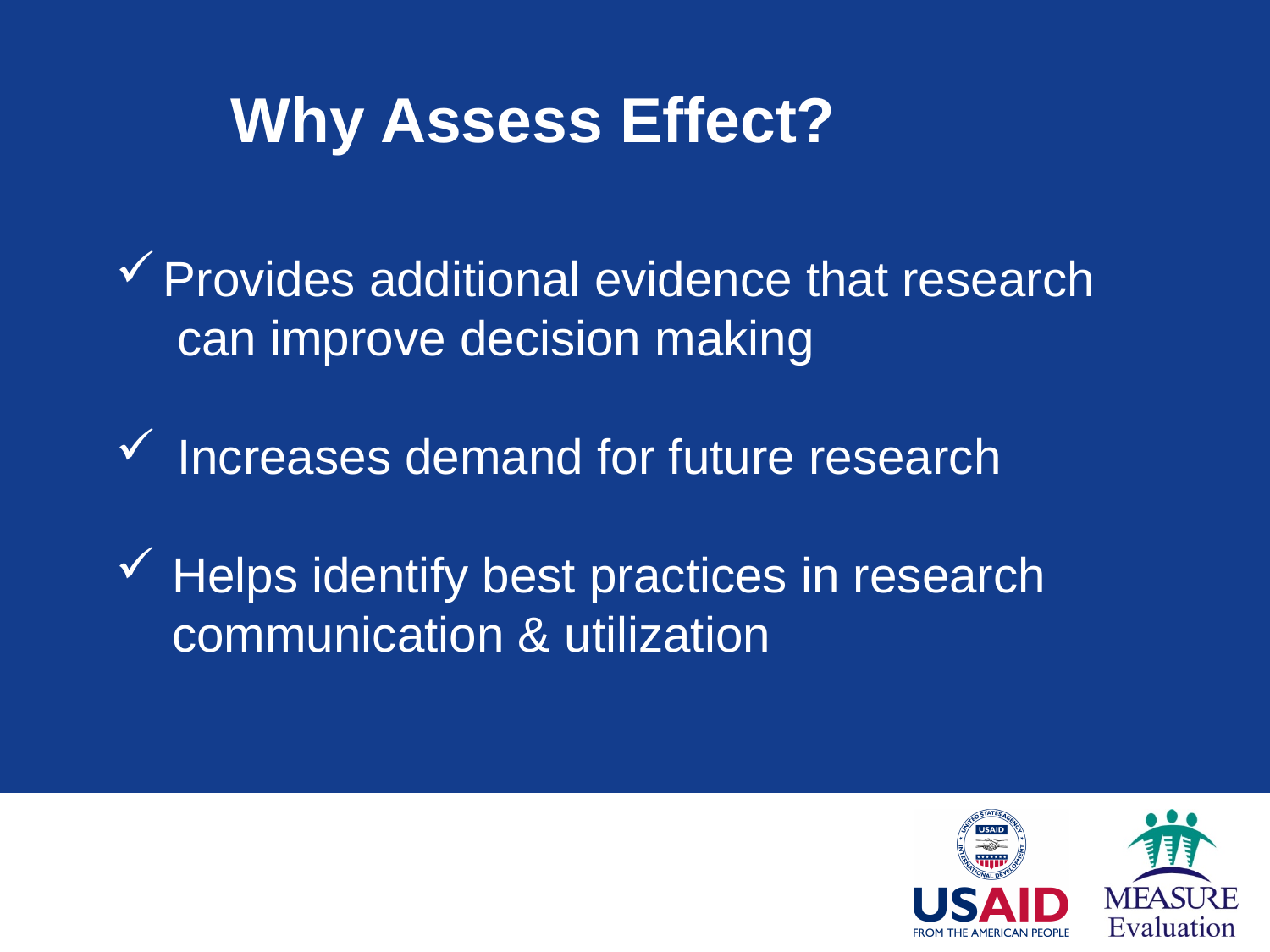

# Why Assess Effect?
Provides additional evidence that research       can improve decision making

 Increases demand for future research

Helps identify best practices in research     communication & utilization